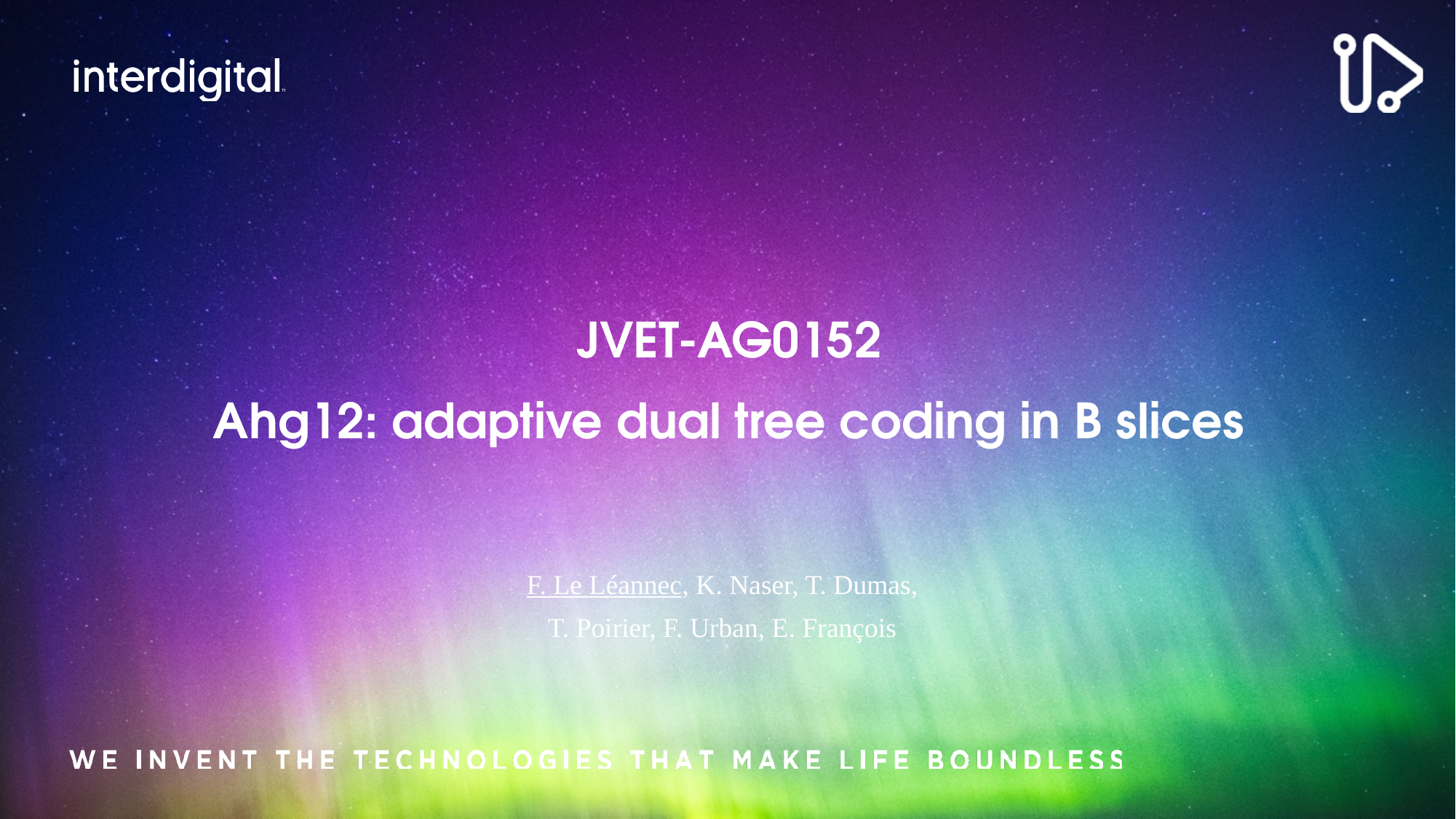

# JVET-AG0152 Ahg12: adaptive dual tree coding in B slices
F. Le Léannec, K. Naser, T. Dumas,
T. Poirier, F. Urban, E. François